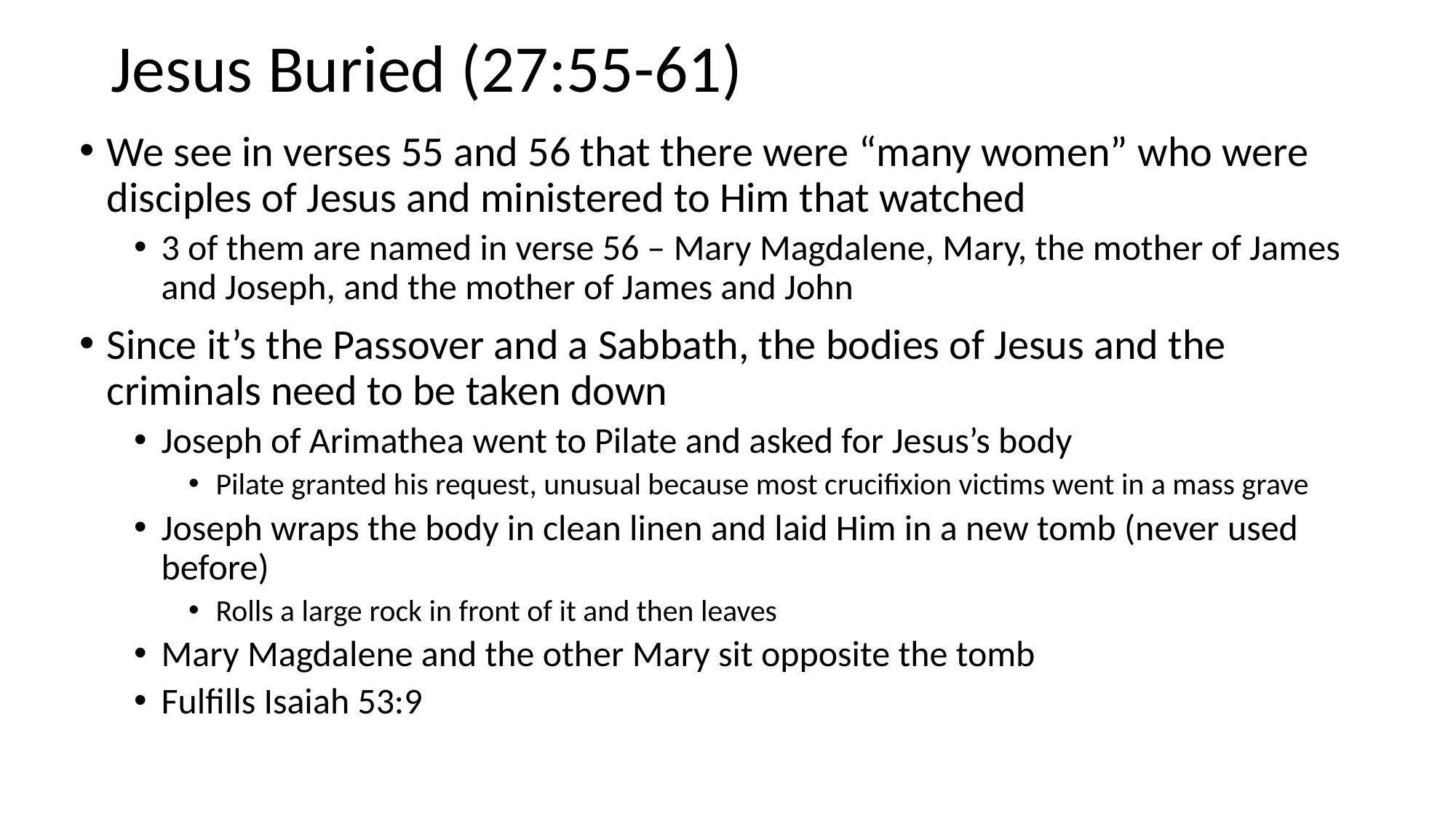

# Jesus Buried (27:55-61)
We see in verses 55 and 56 that there were “many women” who were disciples of Jesus and ministered to Him that watched
3 of them are named in verse 56 – Mary Magdalene, Mary, the mother of James and Joseph, and the mother of James and John
Since it’s the Passover and a Sabbath, the bodies of Jesus and the criminals need to be taken down
Joseph of Arimathea went to Pilate and asked for Jesus’s body
Pilate granted his request, unusual because most crucifixion victims went in a mass grave
Joseph wraps the body in clean linen and laid Him in a new tomb (never used before)
Rolls a large rock in front of it and then leaves
Mary Magdalene and the other Mary sit opposite the tomb
Fulfills Isaiah 53:9